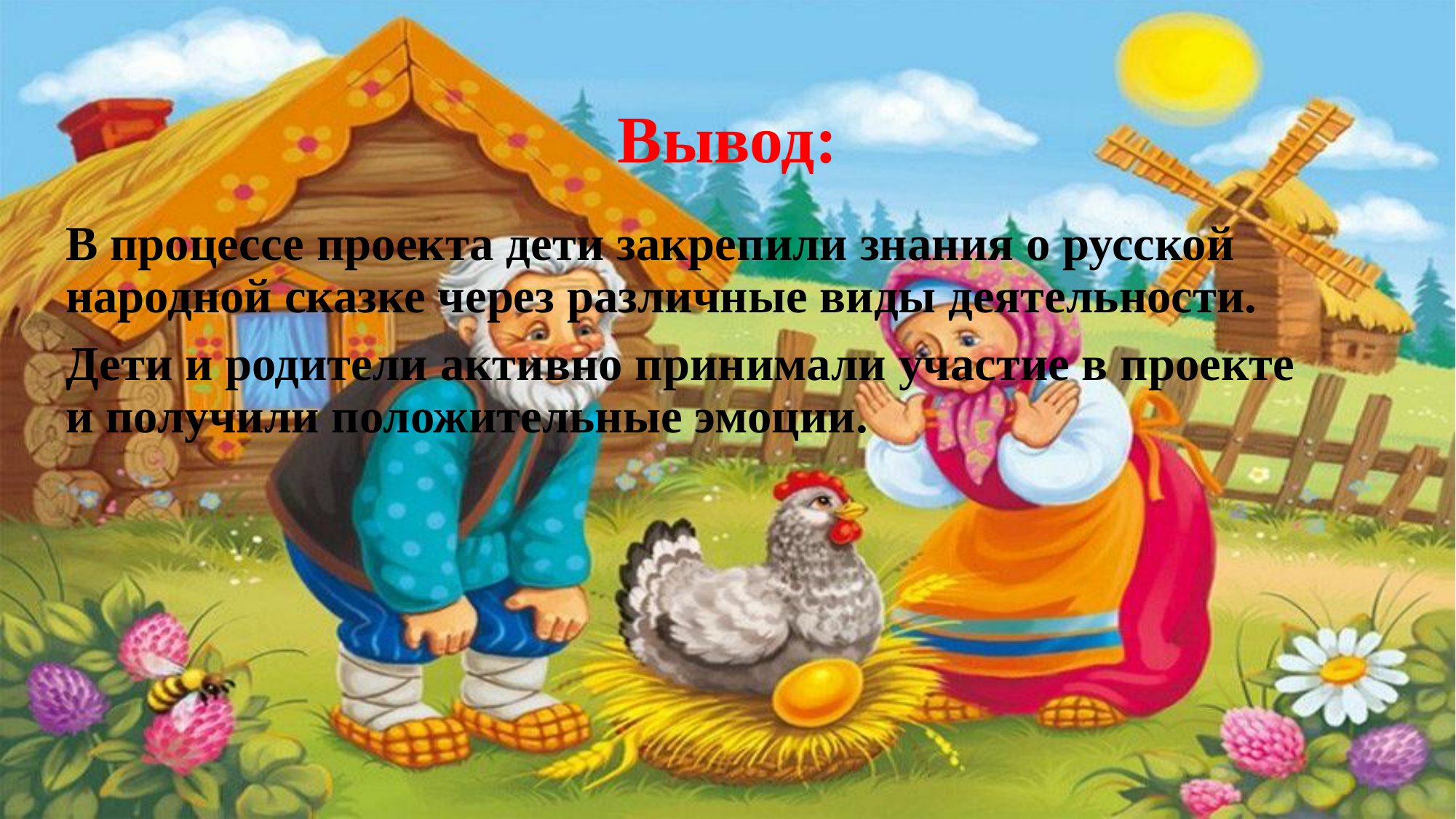

# Вывод:
В процессе проекта дети закрепили знания о русской народной сказке через различные виды деятельности.
Дети и родители активно принимали участие в проекте и получили положительные эмоции.